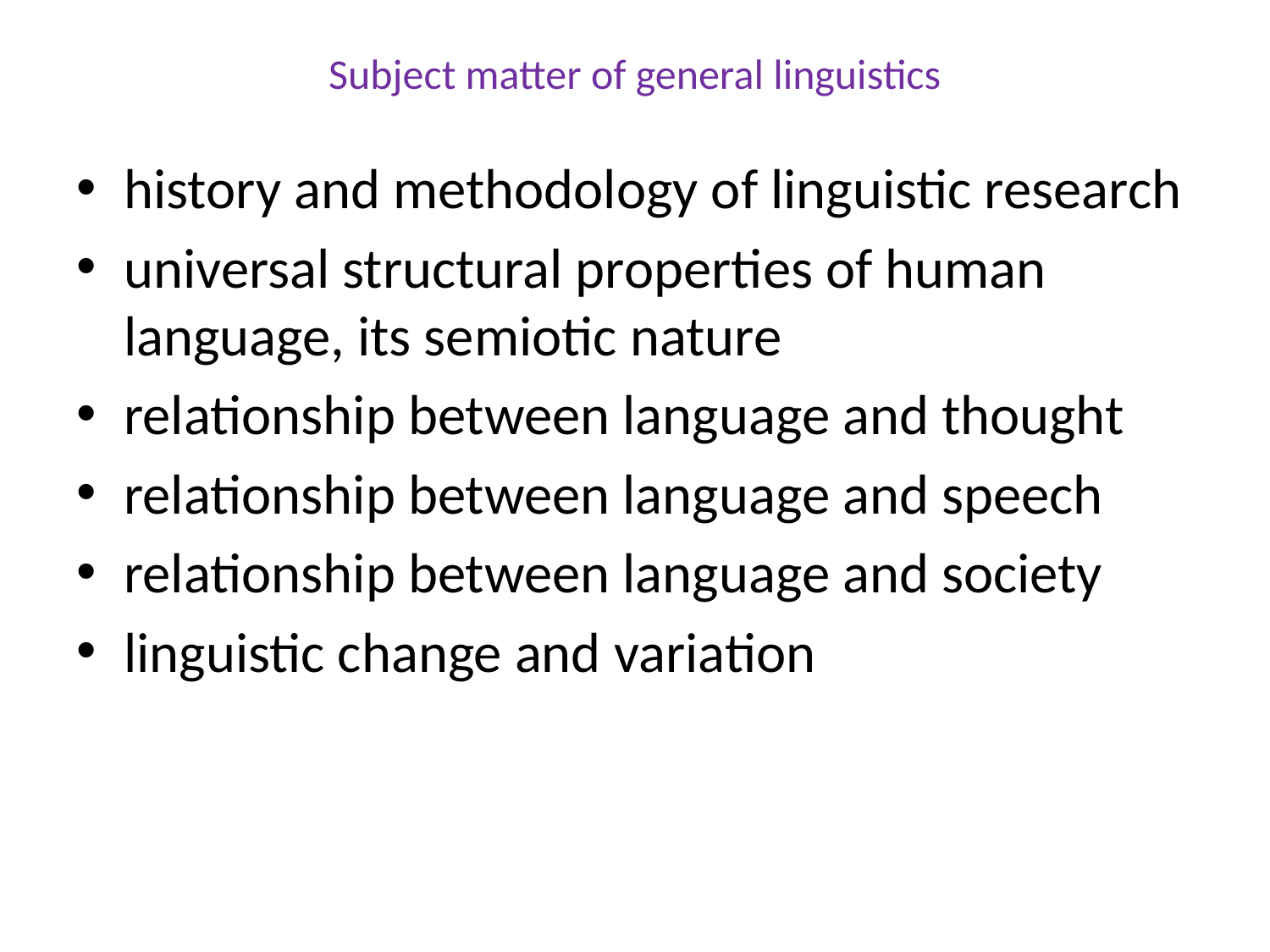

# Subject matter of general linguistics
history and methodology of linguistic research
universal structural properties of human language, its semiotic nature
relationship between language and thought
relationship between language and speech
relationship between language and society
linguistic change and variation